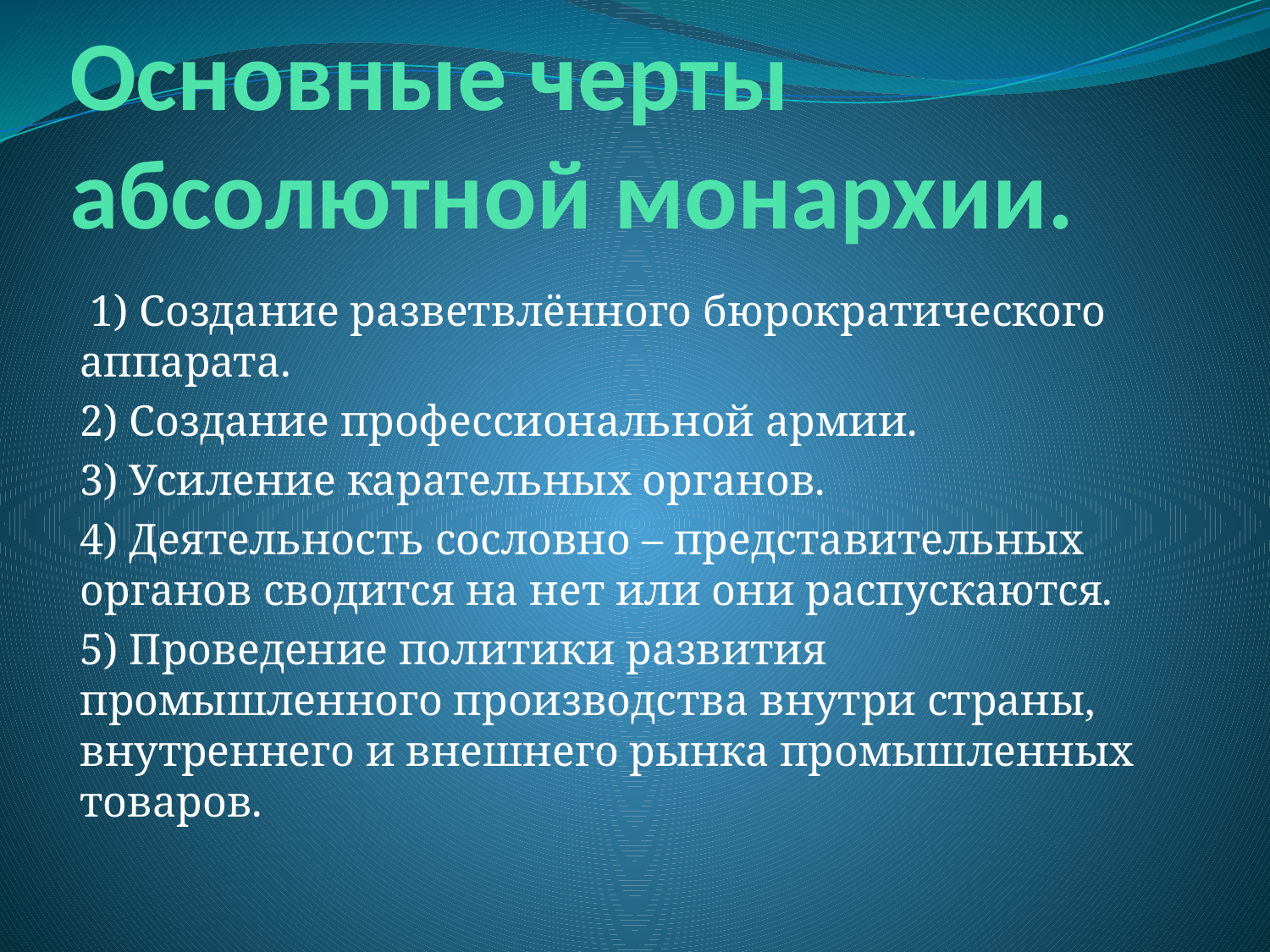

# Основные черты абсолютной монархии.
 1) Создание разветвлённого бюрократического аппарата.
2) Создание профессиональной армии.
3) Усиление карательных органов.
4) Деятельность сословно – представительных органов сводится на нет или они распускаются.
5) Проведение политики развития промышленного производства внутри страны, внутреннего и внешнего рынка промышленных товаров.